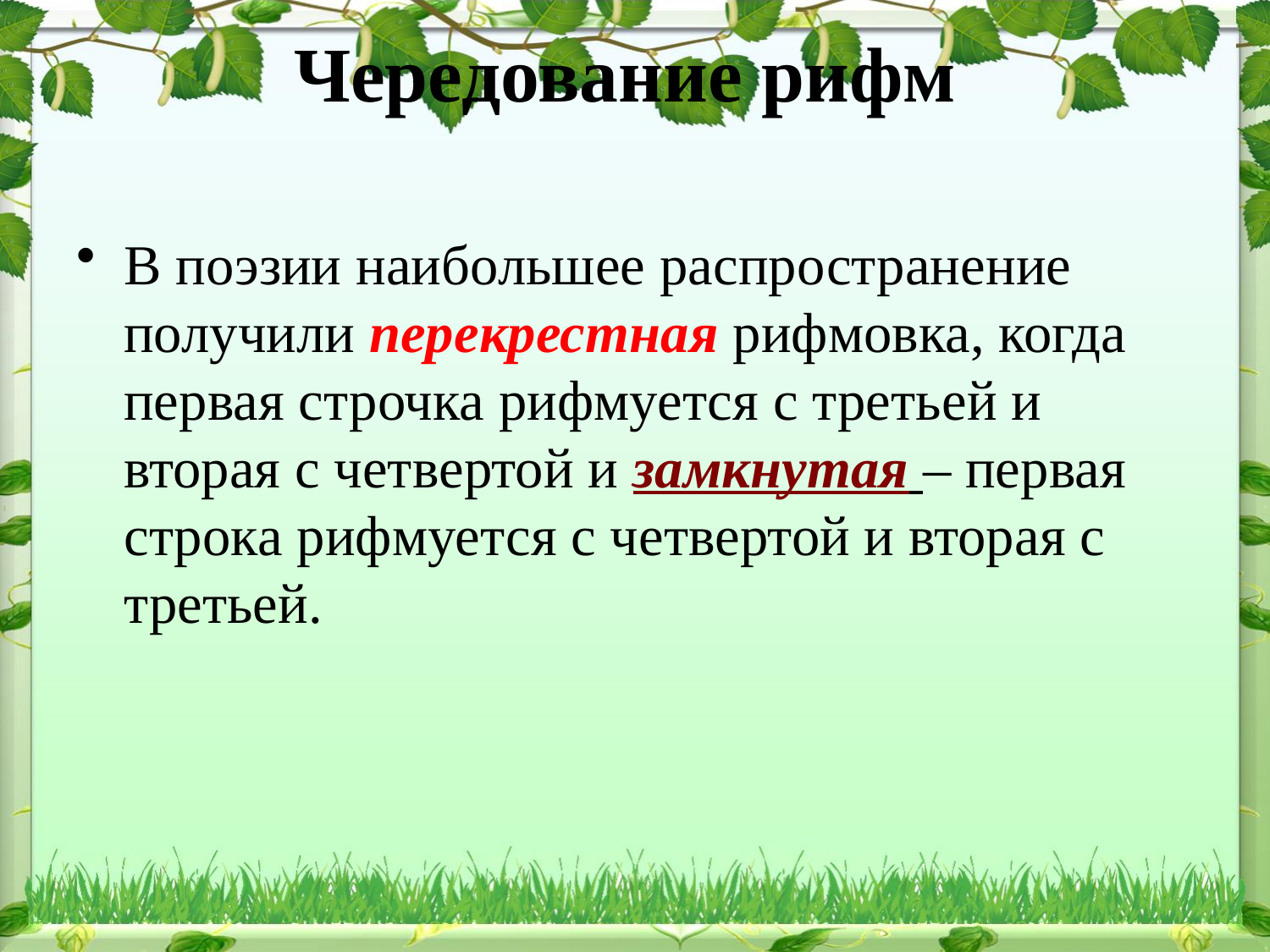

# Чередование рифм
В поэзии наибольшее распространение получили перекрестная рифмовка, когда первая строчка рифмуется с третьей и вторая с четвертой и замкнутая – первая строка рифмуется с четвертой и вторая с третьей.